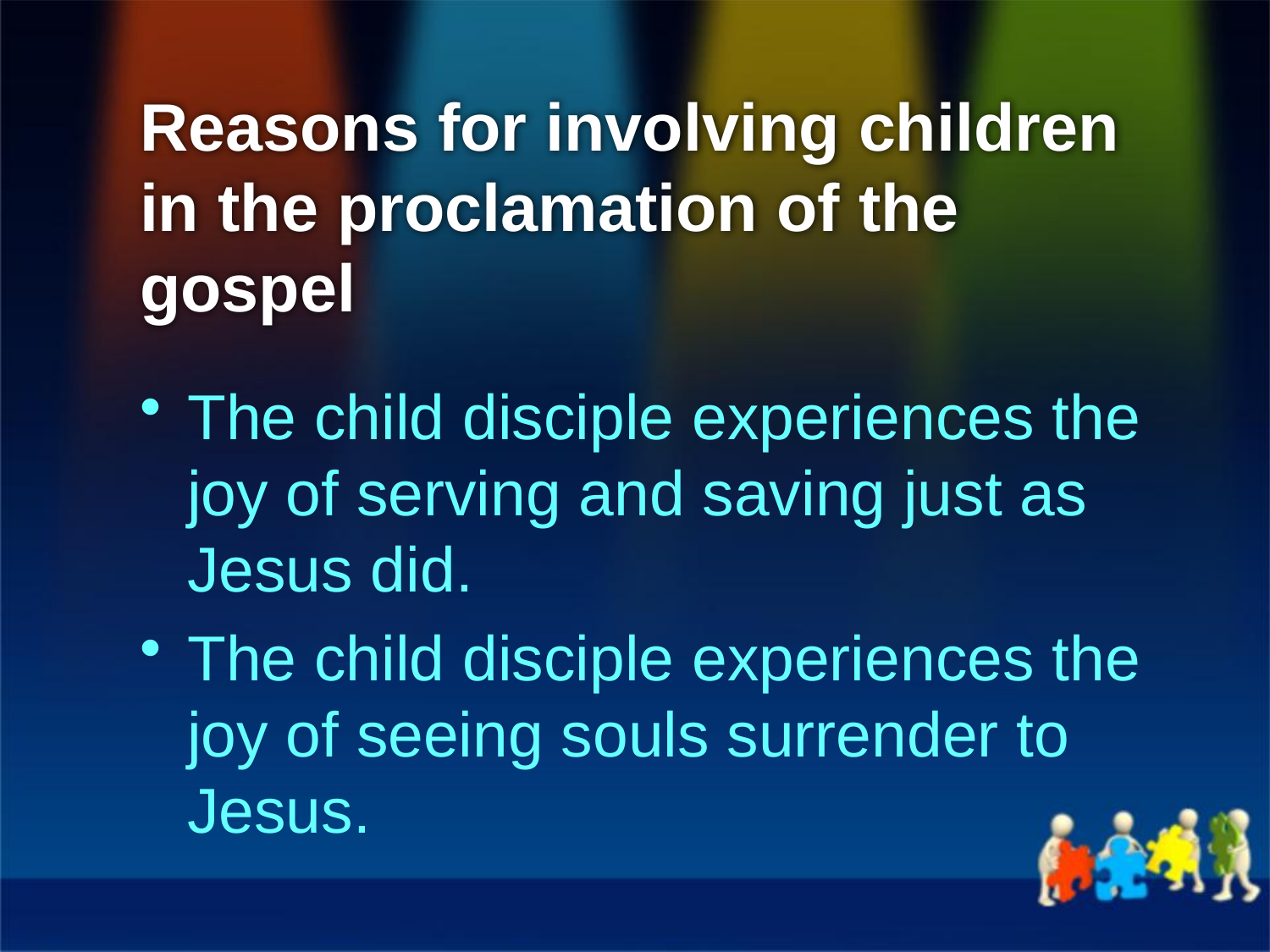

# Reasons for involving children in the proclamation of the gospel
The child disciple experiences the joy of serving and saving just as Jesus did.
The child disciple experiences the joy of seeing souls surrender to Jesus.